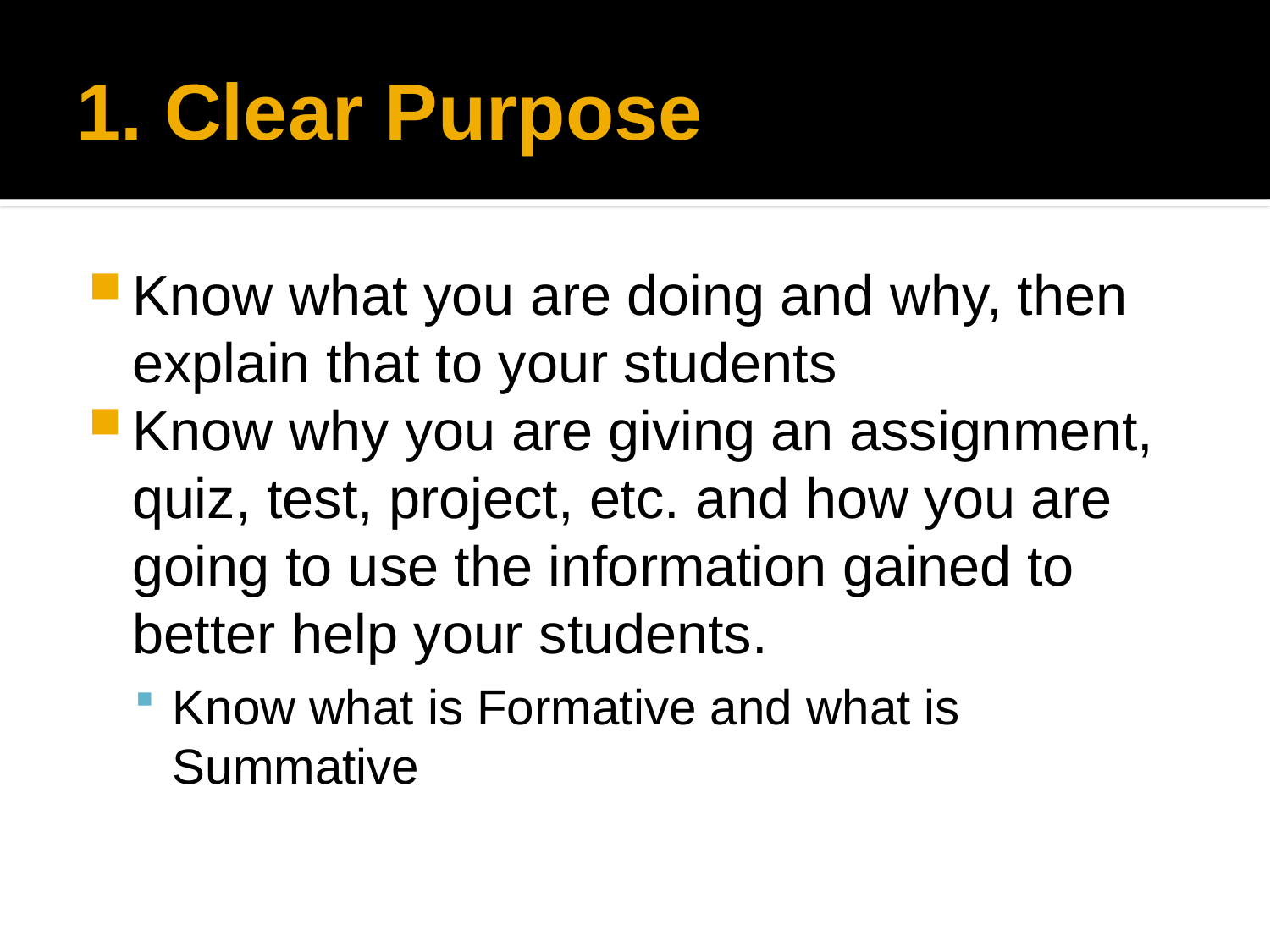

# 1. Clear Purpose
Know what you are doing and why, then explain that to your students
Know why you are giving an assignment, quiz, test, project, etc. and how you are going to use the information gained to better help your students.
Know what is Formative and what is Summative